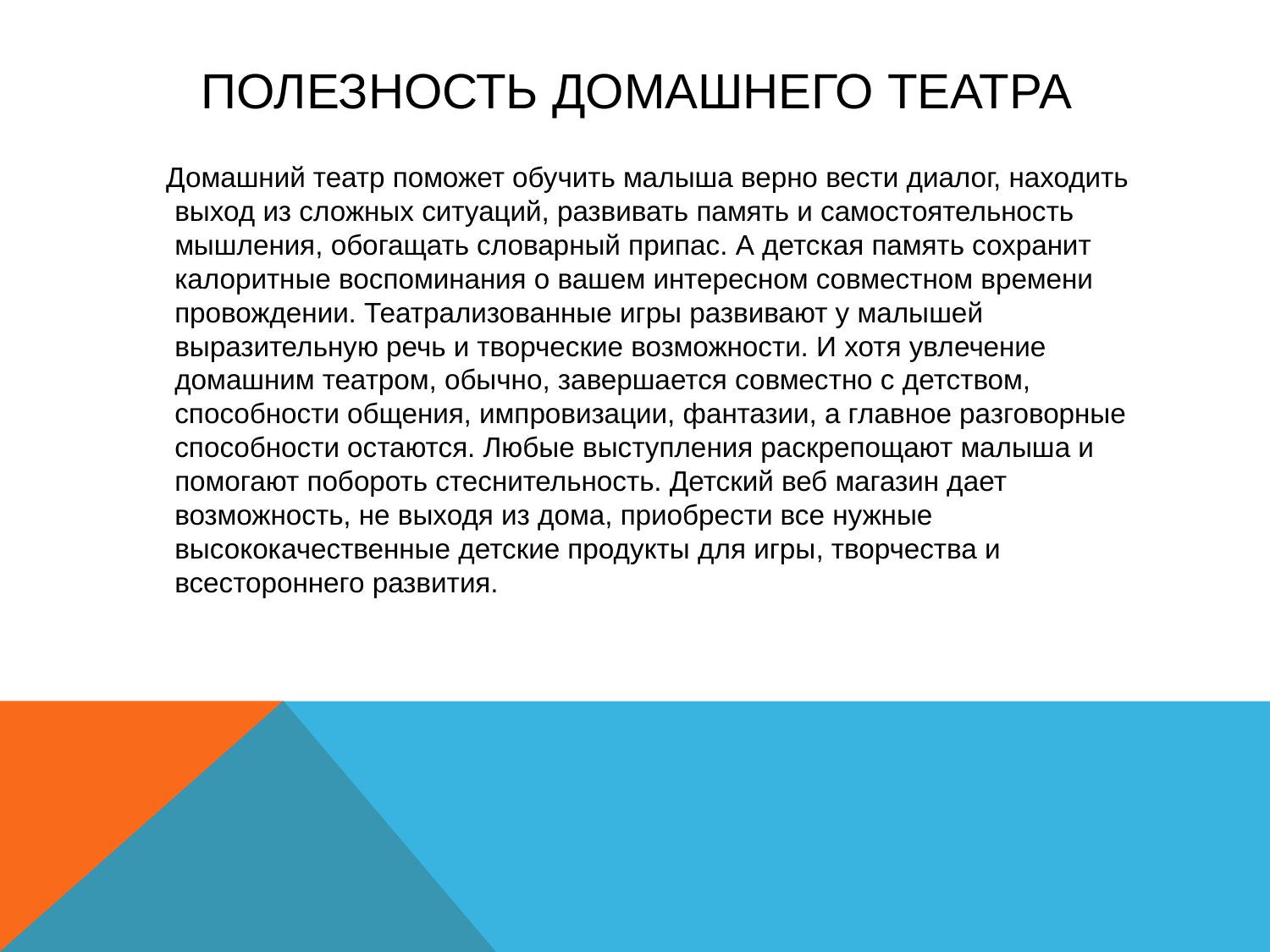

# Полезность домашнего театра
     Домашний театр поможет обучить малыша верно вести диалог, находить выход из сложных ситуаций, развивать память и самостоятельность мышления, обогащать словарный припас. А детская память сохранит калоритные воспоминания о вашем интересном совместном времени провождении. Театрализованные игры развивают у малышей выразительную речь и творческие возможности. И хотя увлечение домашним театром, обычно, завершается совместно с детством, способности общения, импровизации, фантазии, а главное разговорные способности остаются. Любые выступления раскрепощают малыша и помогают побороть стеснительность. Детский веб магазин дает возможность, не выходя из дома, приобрести все нужные высококачественные детские продукты для игры, творчества и всестороннего развития.